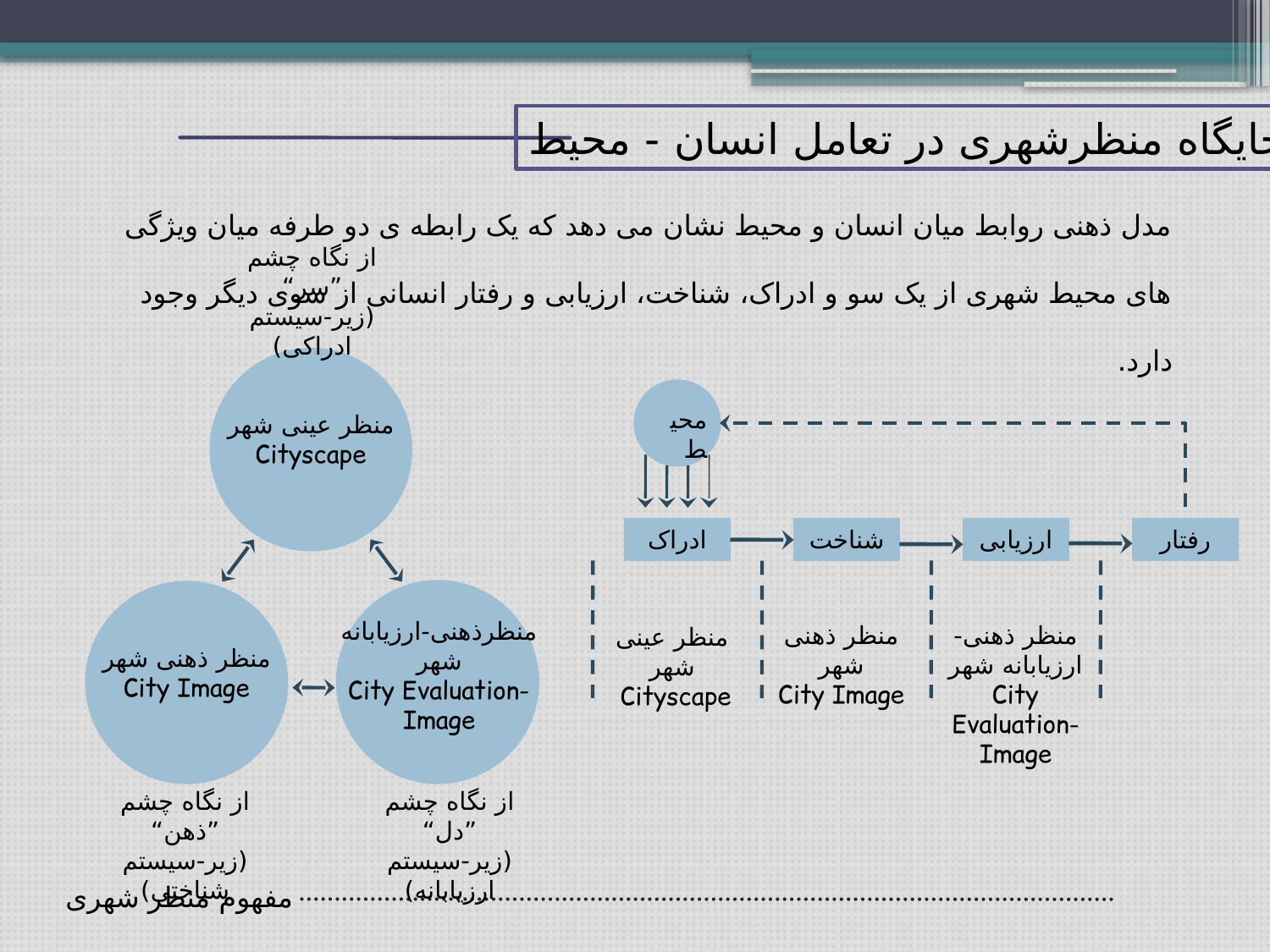

جایگاه منظرشهری در تعامل انسان - محیط
مدل ذهنی روابط میان انسان و محیط نشان می دهد که یک رابطه ی دو طرفه میان ویژگی های محیط شهری از یک سو و ادراک، شناخت، ارزیابی و رفتار انسانی از سوی دیگر وجود دارد.
از نگاه چشم ”سر“
(زیر-سیستم ادراکی)

منظر عینی شهر
Cityscape

منظرذهنی-ارزیابانه شهر
City Evaluation-Image

منظر ذهنی شهر
City Image
از نگاه چشم ”ذهن“
(زیر-سیستم شناختی)
از نگاه چشم ”دل“
(زیر-سیستم ارزیابانه)

محیط
ادراک
شناخت
ارزیابی
رفتار
منظر ذهنی شهر
City Image
منظر ذهنی-ارزیابانه شهر
City Evaluation-Image
منظر عینی شهر
Cityscape
مفهوم منظر شهری